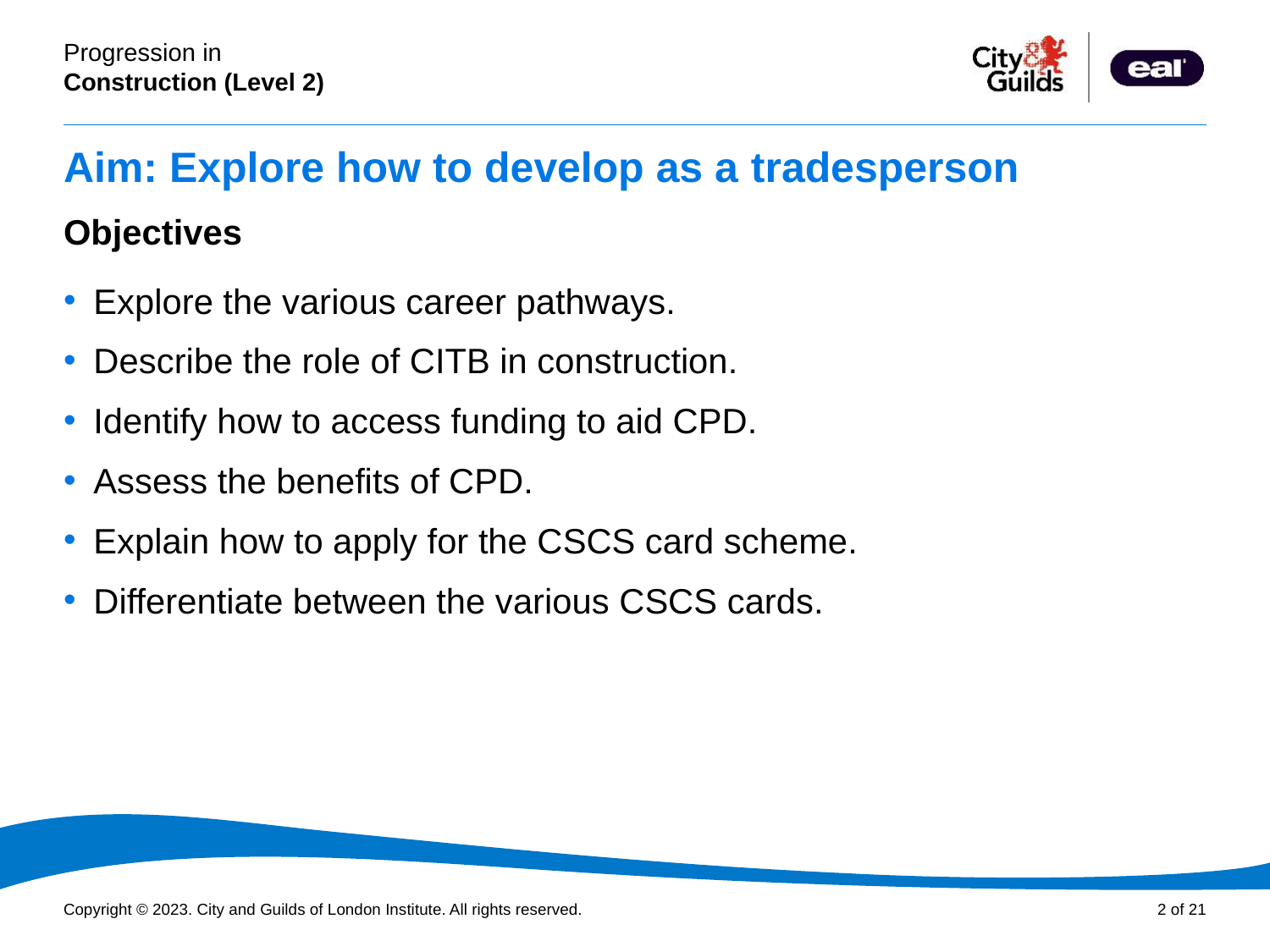

# Aim: Explore how to develop as a tradesperson
Objectives
Explore the various career pathways.
Describe the role of CITB in construction.
Identify how to access funding to aid CPD.
Assess the benefits of CPD.
Explain how to apply for the CSCS card scheme.
Differentiate between the various CSCS cards.